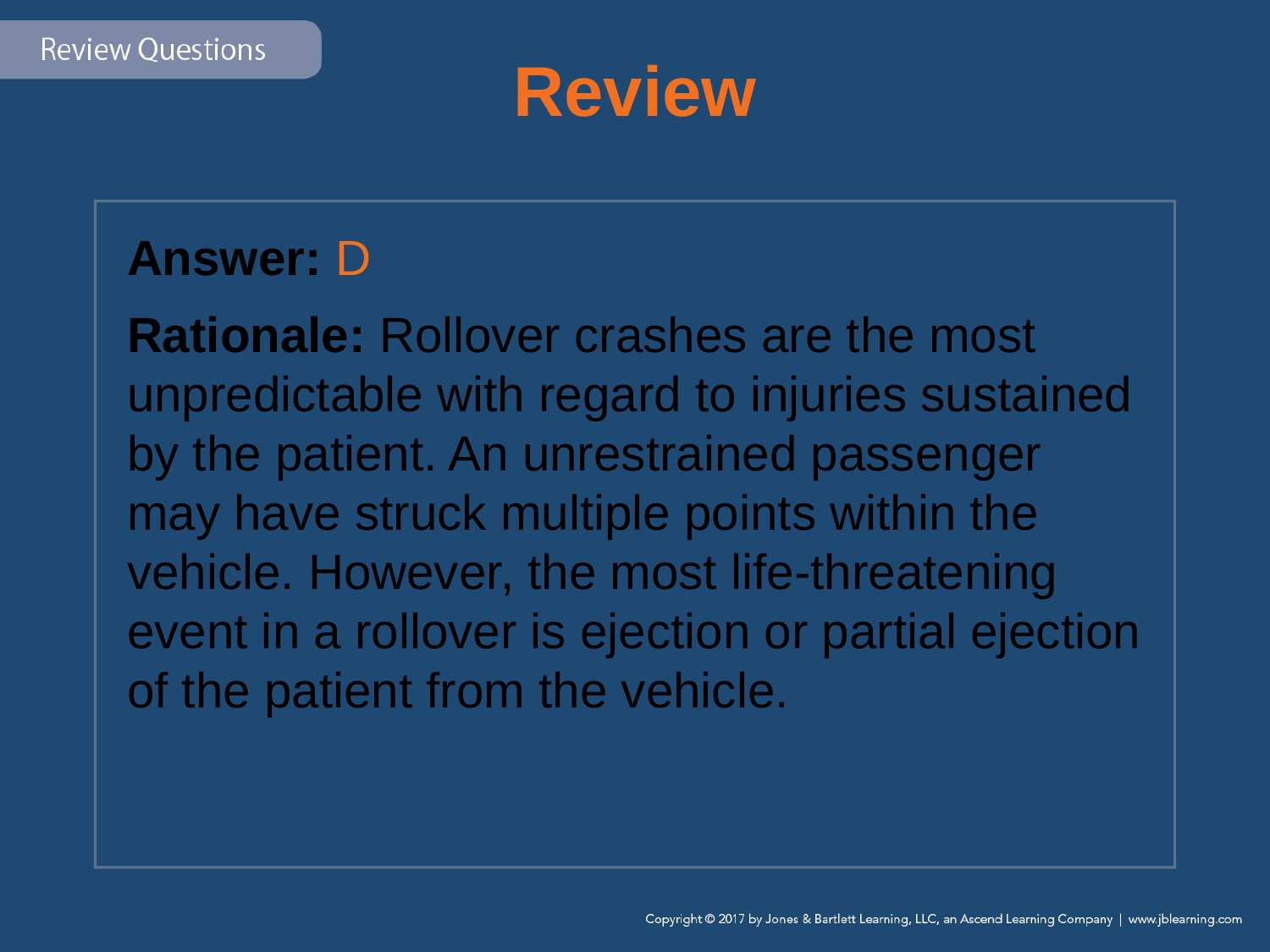

# Review
Answer: D
Rationale: Rollover crashes are the most unpredictable with regard to injuries sustained by the patient. An unrestrained passenger may have struck multiple points within the vehicle. However, the most life-threatening event in a rollover is ejection or partial ejection of the patient from the vehicle.